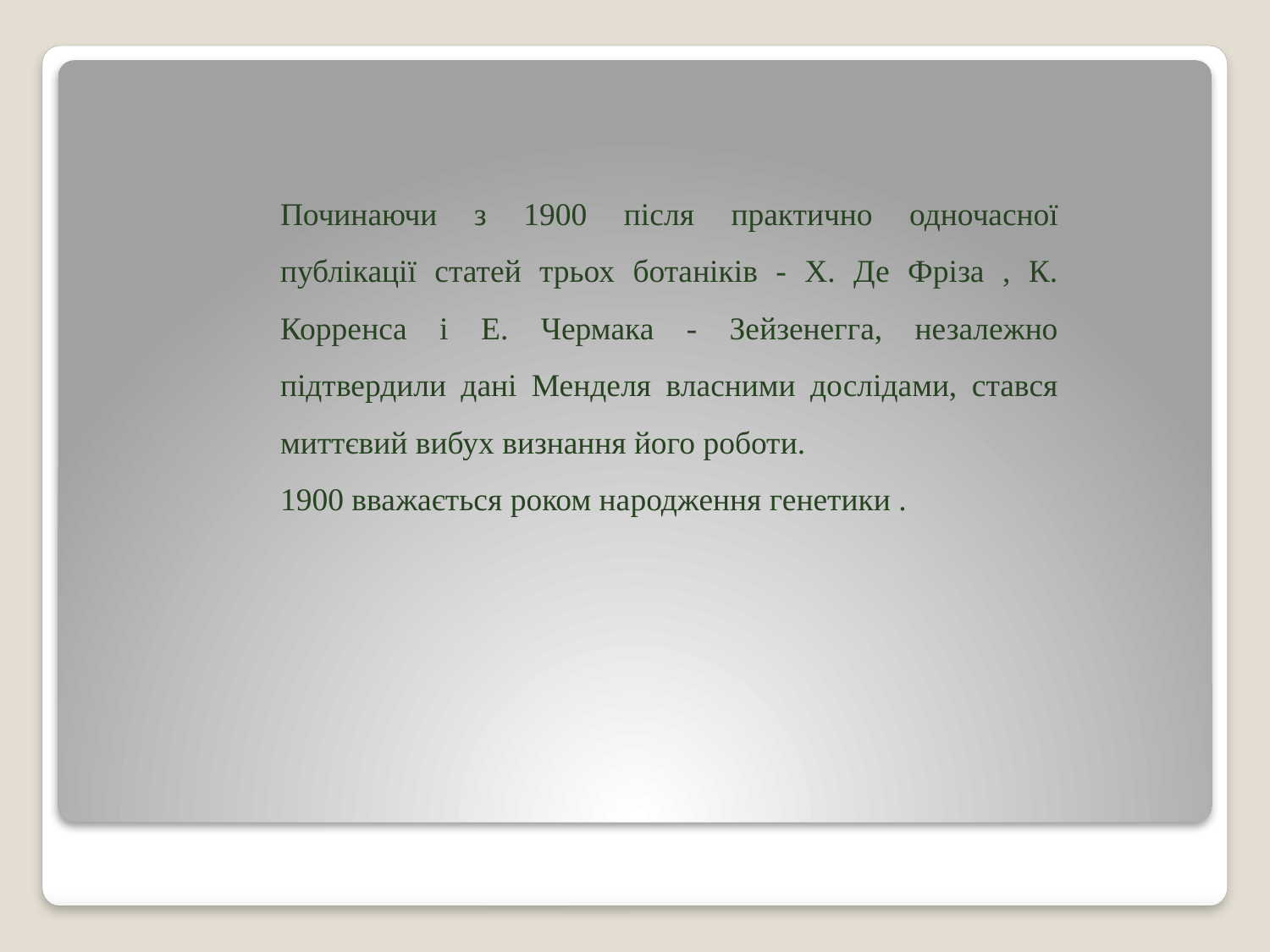

Починаючи з 1900 після практично одночасної публікації статей трьох ботаніків - Х. Де Фріза , К. Корренса і Е. Чермака - Зейзенегга, незалежно підтвердили дані Менделя власними дослідами, стався миттєвий вибух визнання його роботи.
1900 вважається роком народження генетики .